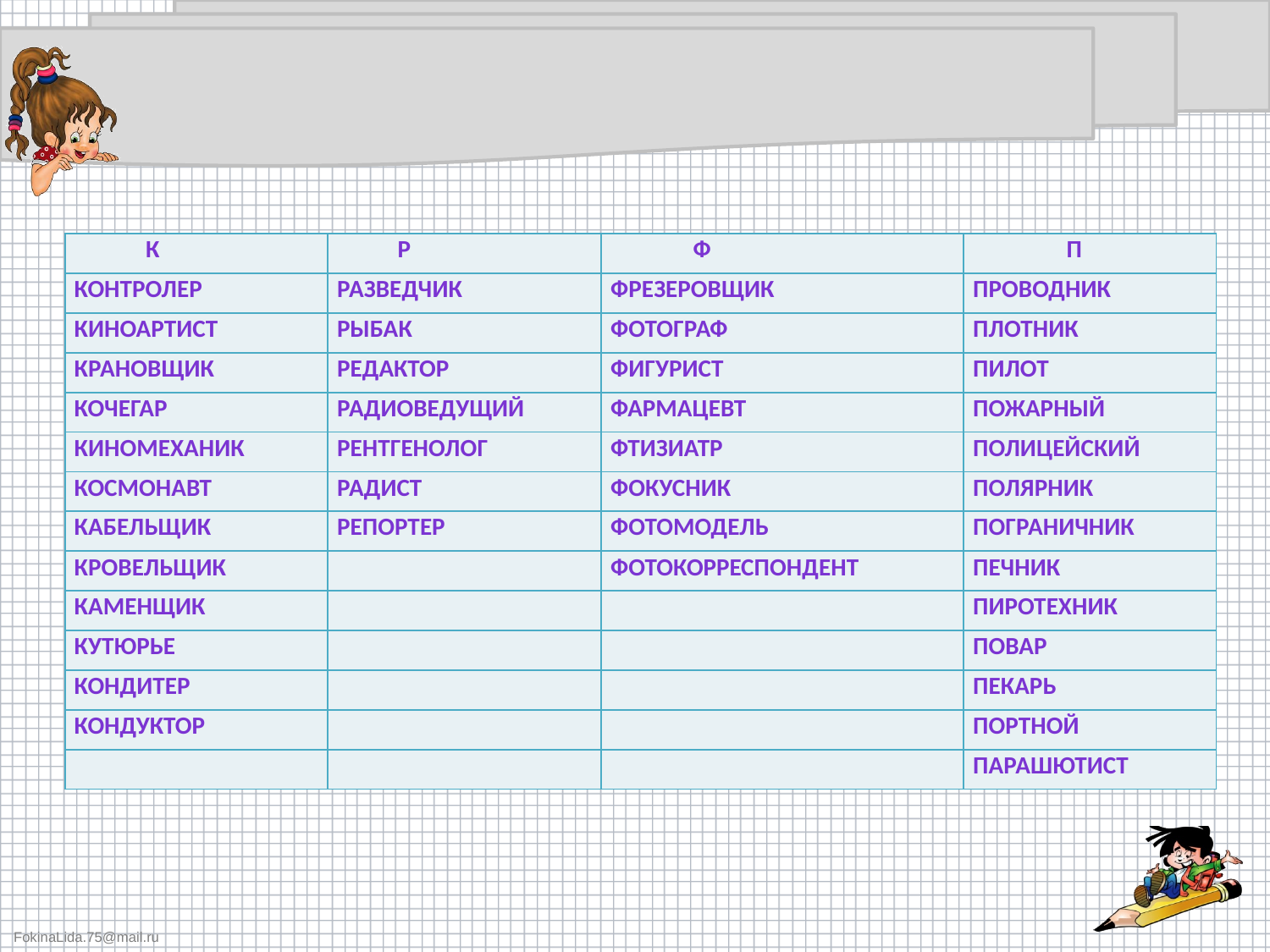

#

| К | Р | Ф | П |
| --- | --- | --- | --- |
| Контролер | Разведчик | Фрезеровщик | Проводник |
| Киноартист | Рыбак | Фотограф | Плотник |
| Крановщик | Редактор | Фигурист | Пилот |
| Кочегар | Радиоведущий | Фармацевт | Пожарный |
| Киномеханик | Рентгенолог | Фтизиатр | Полицейский |
| Космонавт | Радист | Фокусник | Полярник |
| Кабельщик | Репортер | Фотомодель | Пограничник |
| Кровельщик |  | Фотокорреспондент | Печник |
| Каменщик |  |  | Пиротехник |
| Кутюрье |  |  | Повар |
| Кондитер |  |  | Пекарь |
| Кондуктор |  |  | Портной |
|  |  |  | Парашютист |